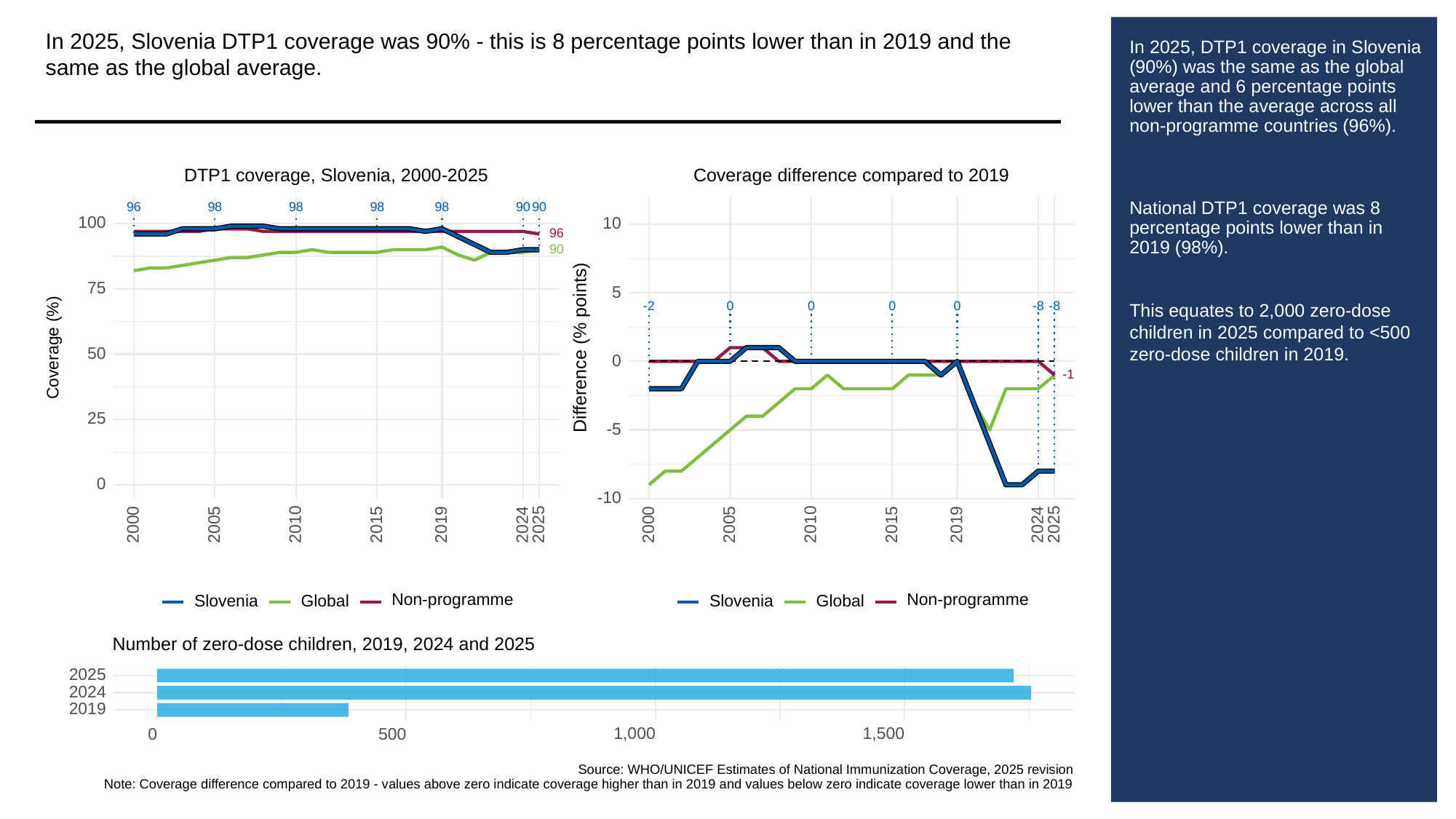

In 2025, Slovenia DTP1 coverage was 90% - this is 8 percentage points lower than in 2019 and the same as the global average.
# In 2025, DTP1 coverage in Slovenia (90%) was the same as the global average and 6 percentage points lower than the average across all non-programme countries (96%).

National DTP1 coverage was 8 percentage points lower than in 2019 (98%).

This equates to 2,000 zero-dose children in 2025 compared to <500 zero-dose children in 2019.

DTP1 coverage, Slovenia, 2000-2025
Coverage difference compared to 2019

96
98
98
98
98
90
90
100
10

96
90

75
5

0
0
0
0
-8
-8
-2

Difference (% points)
Coverage (%)

50

0

-1
-1

25

-5

0

-10

2000
2005
2010
2015
2019
2024
2025
2000
2005
2010
2015
2019
2024
2025
Non-programme
Non-programme
Slovenia
Global
Slovenia
Global

Number of zero-dose children, 2019, 2024 and 2025

2025

2024

2019

1,000
1,500
0
500
Source: WHO/UNICEF Estimates of National Immunization Coverage, 2025 revision
Note: Coverage difference compared to 2019 - values above zero indicate coverage higher than in 2019 and values below zero indicate coverage lower than in 2019